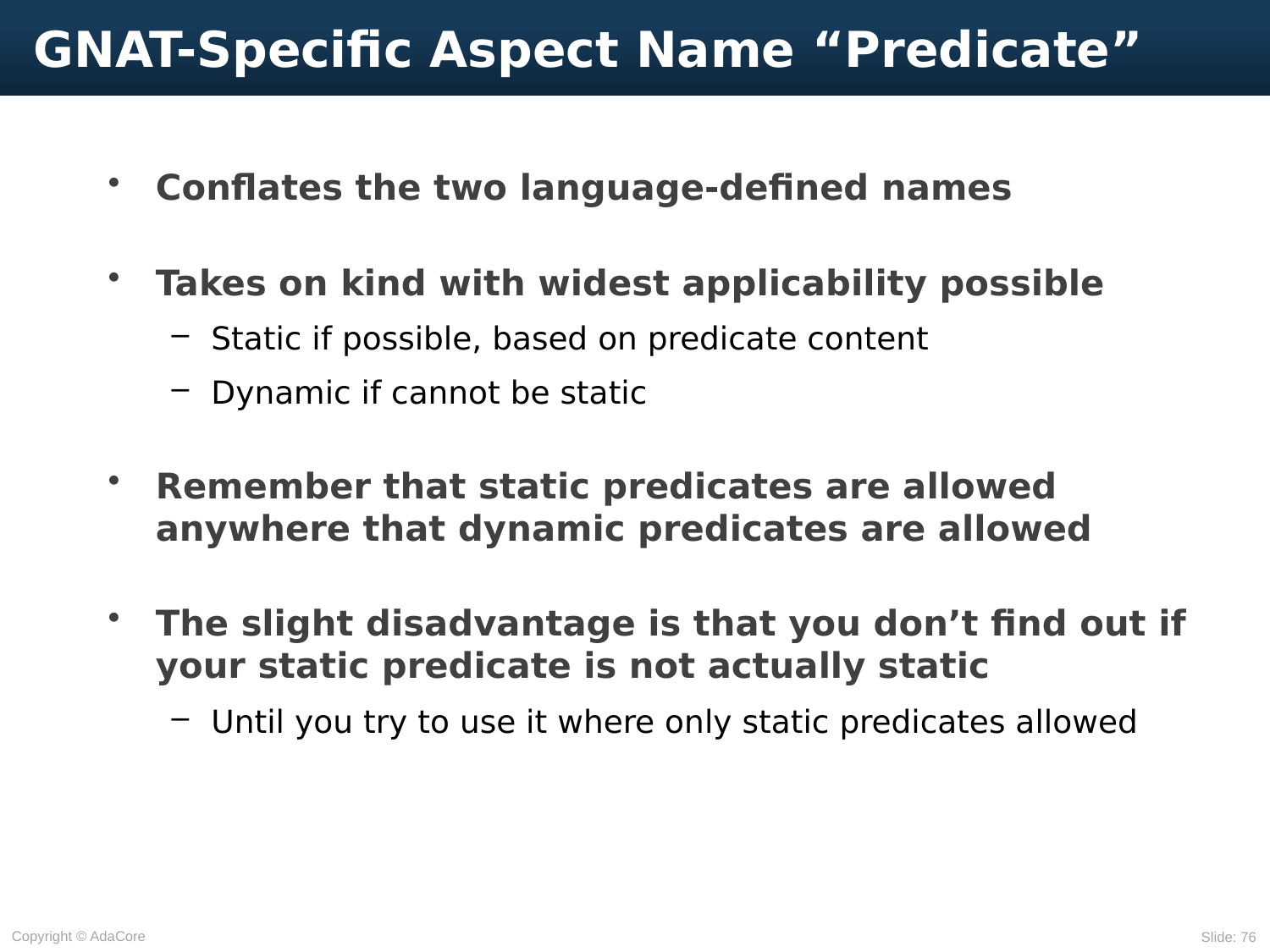

# GNAT-Specific Aspect Name “Predicate”
Conflates the two language-defined names
Takes on kind with widest applicability possible
Static if possible, based on predicate content
Dynamic if cannot be static
Remember that static predicates are allowed anywhere that dynamic predicates are allowed
The slight disadvantage is that you don’t find out if your static predicate is not actually static
Until you try to use it where only static predicates allowed